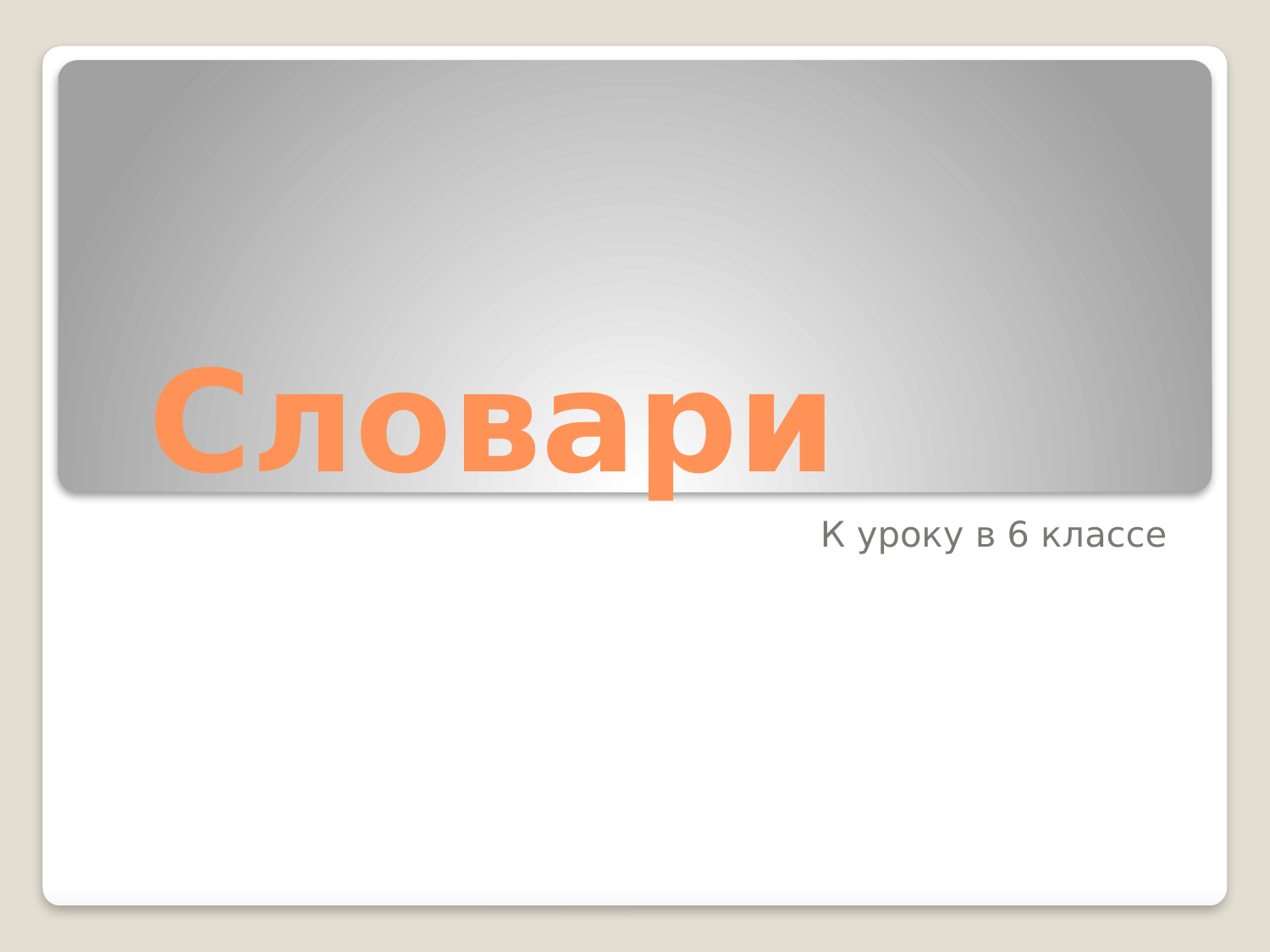

# Словари
К уроку в 6 классе